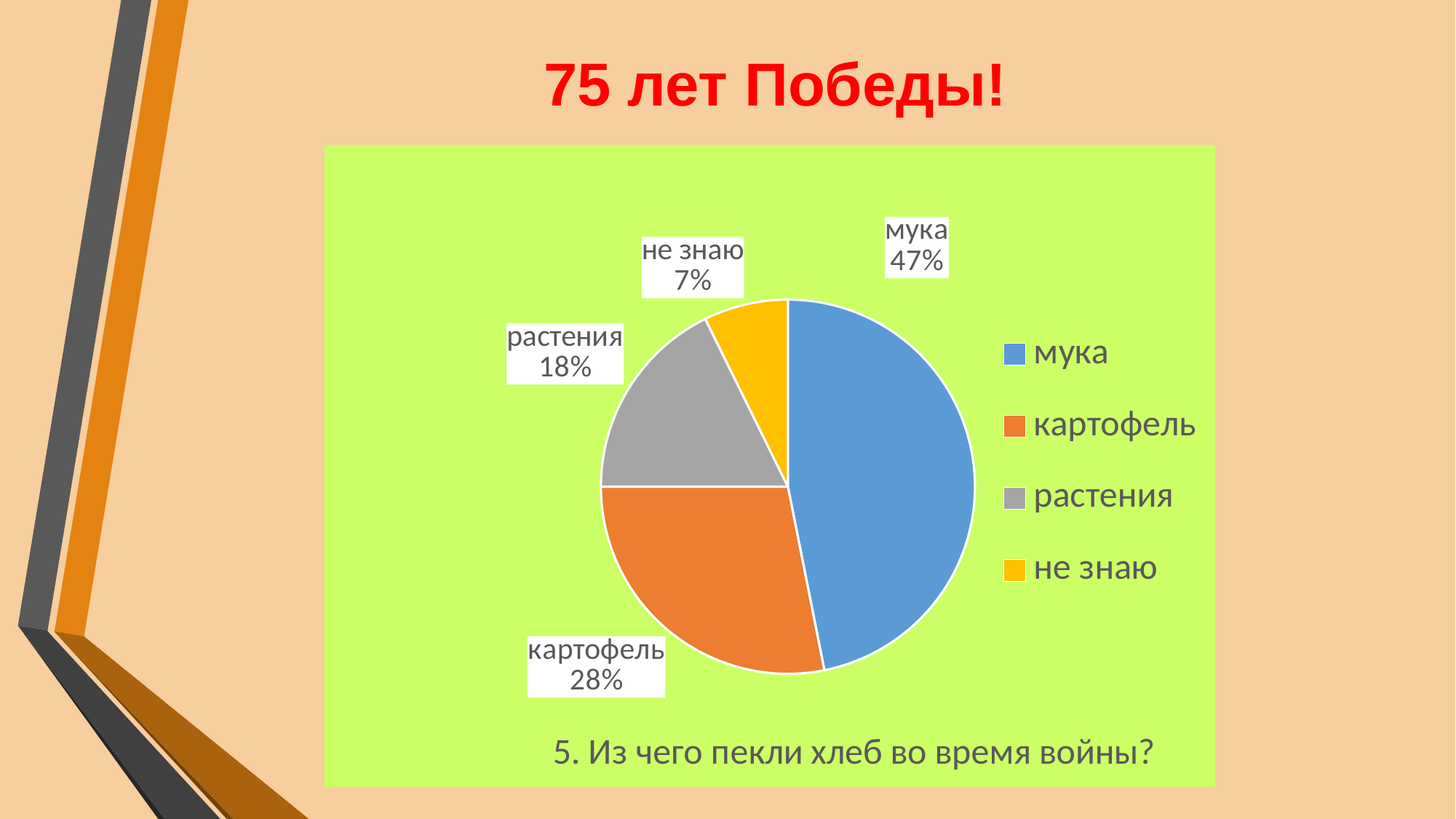

# 75 лет Победы!

### Chart:

| Category | 5. Из чего пекли хлеб во время войны? |
|---|---|
| мука | 45.0 |
| картофель | 27.0 |
| растения | 17.0 |
| не знаю | 7.0 |